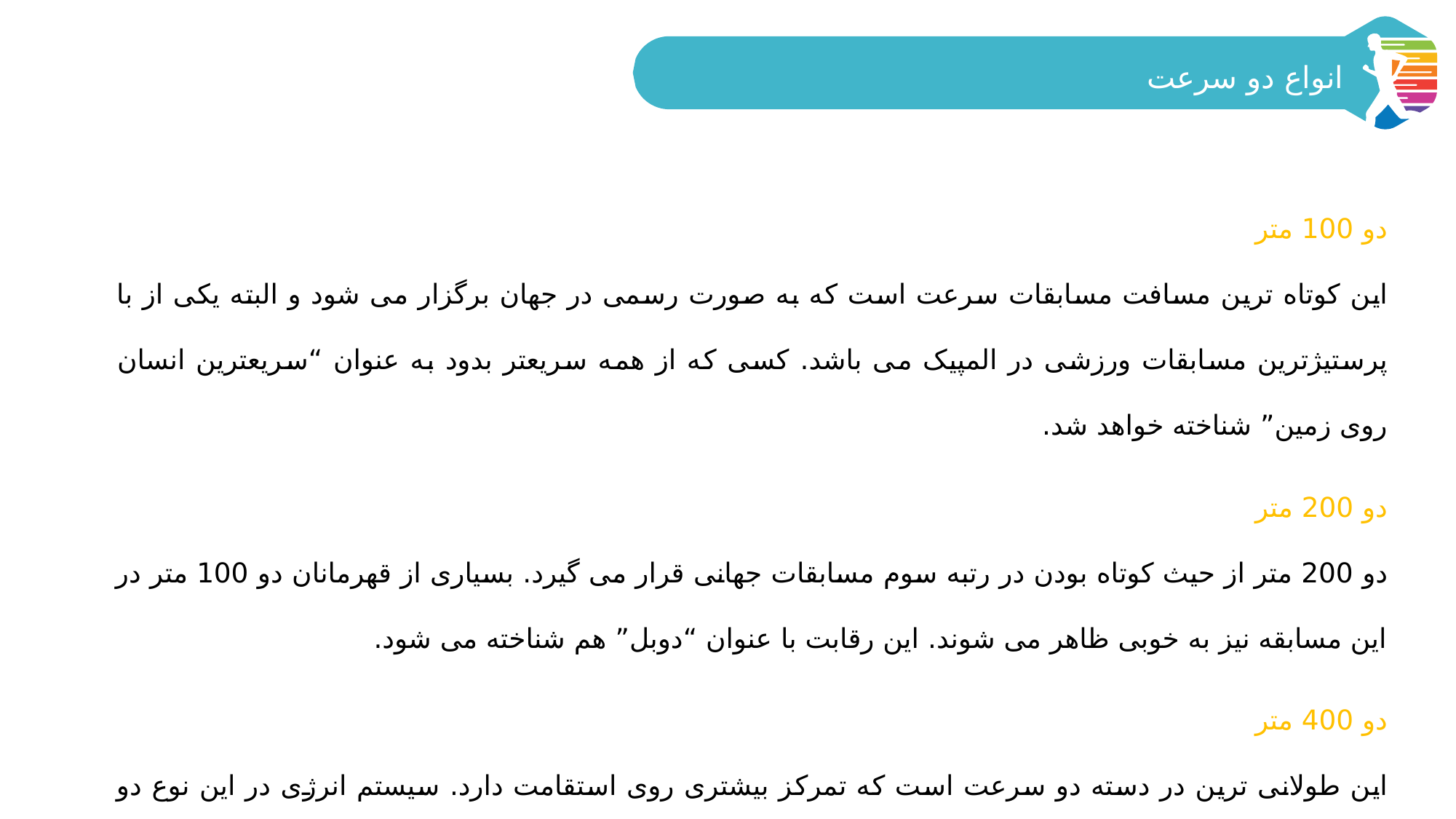

انواع دو سرعت
دو 100 متر
این کوتاه ترین مسافت مسابقات سرعت است که به صورت رسمی در جهان برگزار می شود و البته یکی از با پرستیژترین مسابقات ورزشی در المپیک می باشد. کسی که از همه سریعتر بدود به عنوان “سریعترین انسان روی زمین” شناخته خواهد شد.
دو 200 متر
دو 200 متر از حیث کوتاه بودن در رتبه سوم مسابقات جهانی قرار می گیرد. بسیاری از قهرمانان دو 100 متر در این مسابقه نیز به خوبی ظاهر می شوند. این رقابت با عنوان “دوبل” هم شناخته می شود.
دو 400 متر
این طولانی ترین در دسته دو سرعت است که تمرکز بیشتری روی استقامت دارد. سیستم انرژی در این نوع دو قدری متفاوت خواهد بود.